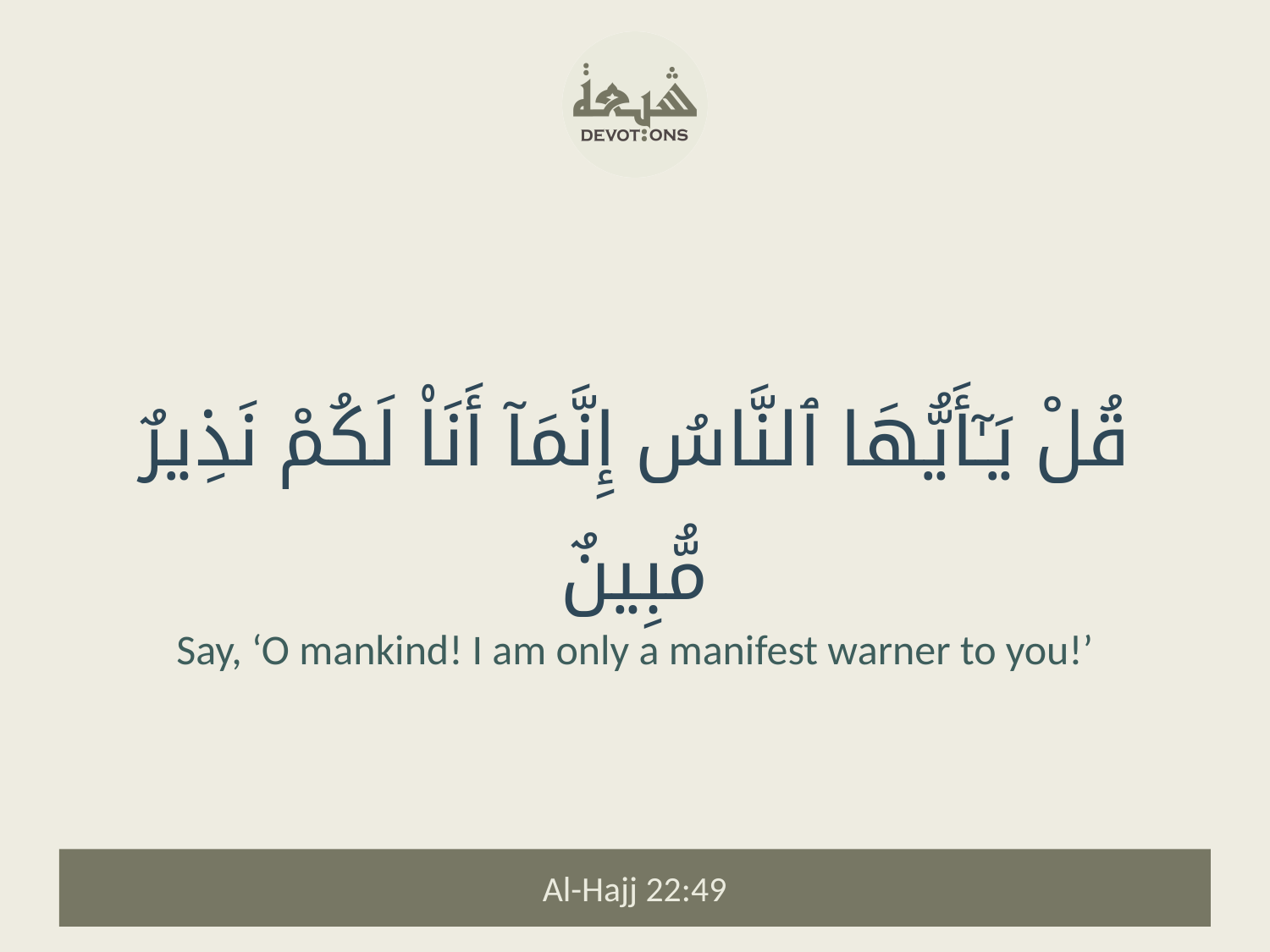

قُلْ يَـٰٓأَيُّهَا ٱلنَّاسُ إِنَّمَآ أَنَا۠ لَكُمْ نَذِيرٌ مُّبِينٌ
Say, ‘O mankind! I am only a manifest warner to you!’
Al-Hajj 22:49